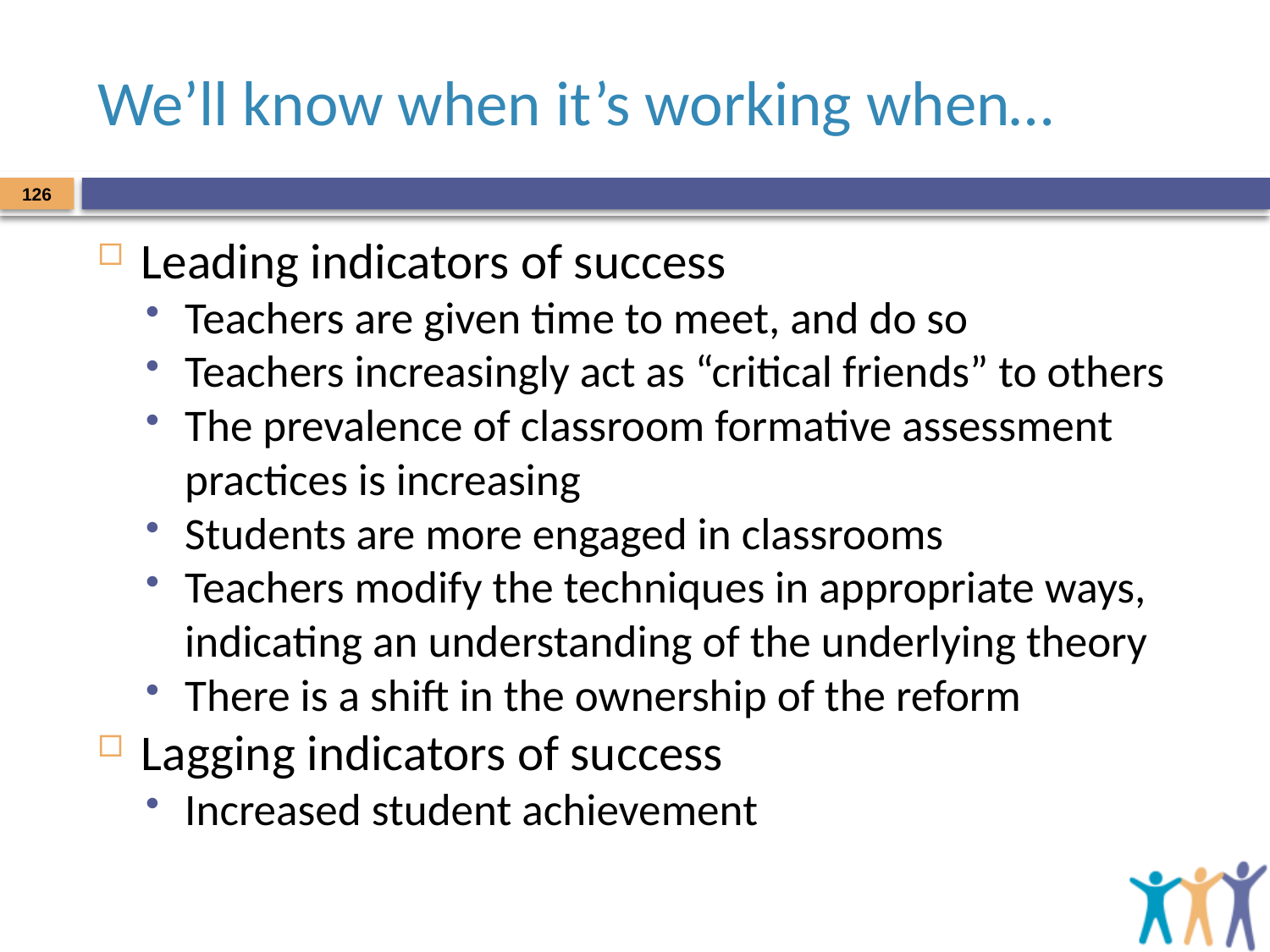

# We’ll know when it’s working when…
126
Leading indicators of success
Teachers are given time to meet, and do so
Teachers increasingly act as “critical friends” to others
The prevalence of classroom formative assessment practices is increasing
Students are more engaged in classrooms
Teachers modify the techniques in appropriate ways, indicating an understanding of the underlying theory
There is a shift in the ownership of the reform
Lagging indicators of success
Increased student achievement